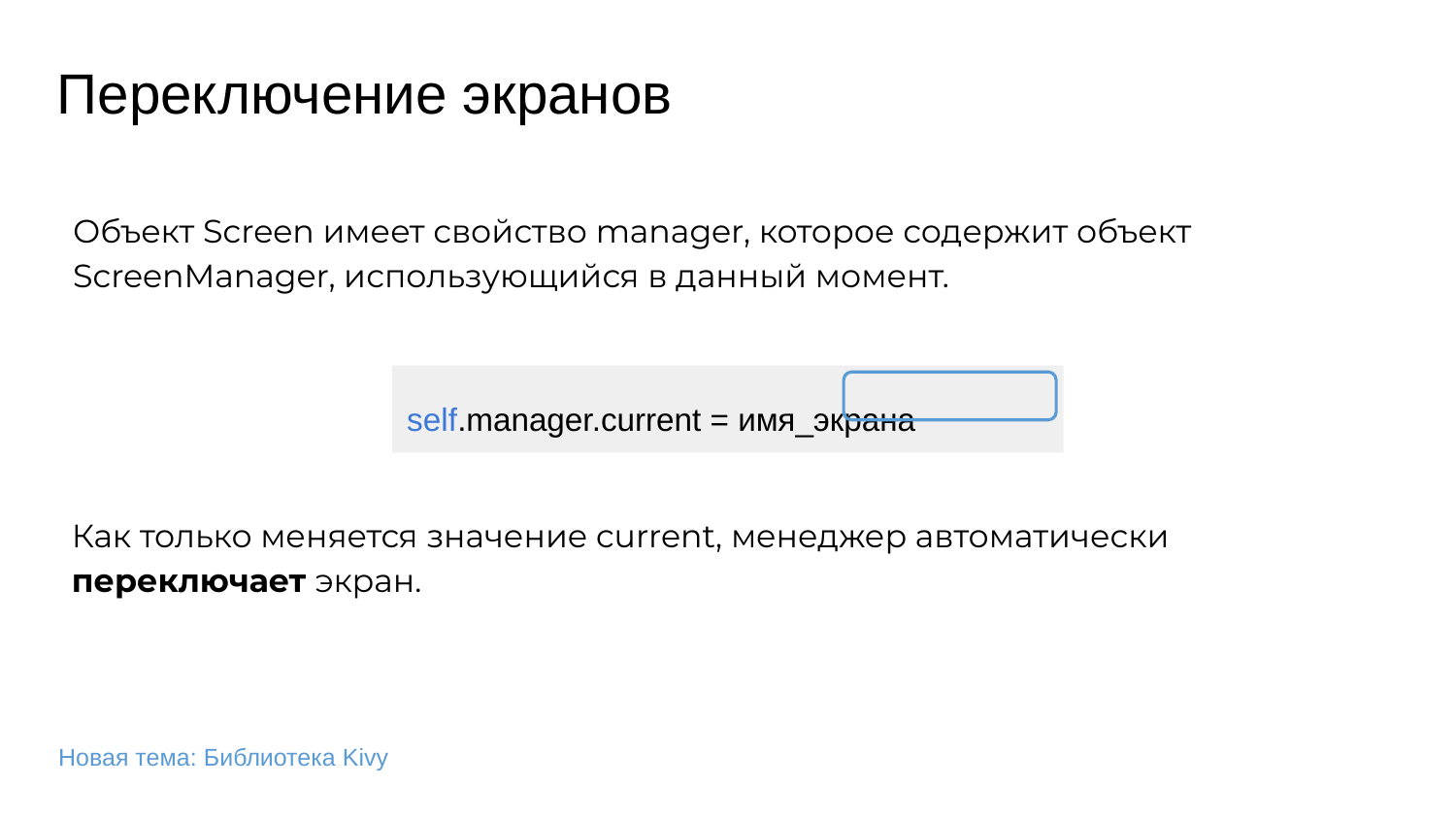

Переключение экранов
Объект Screen имеет свойство manager, которое содержит объект ScreenManager, использующийся в данный момент.
self.manager.current = имя_экрана

Как только меняется значение current, менеджер автоматически переключает экран.
Новая тема: Библиотека Kivy